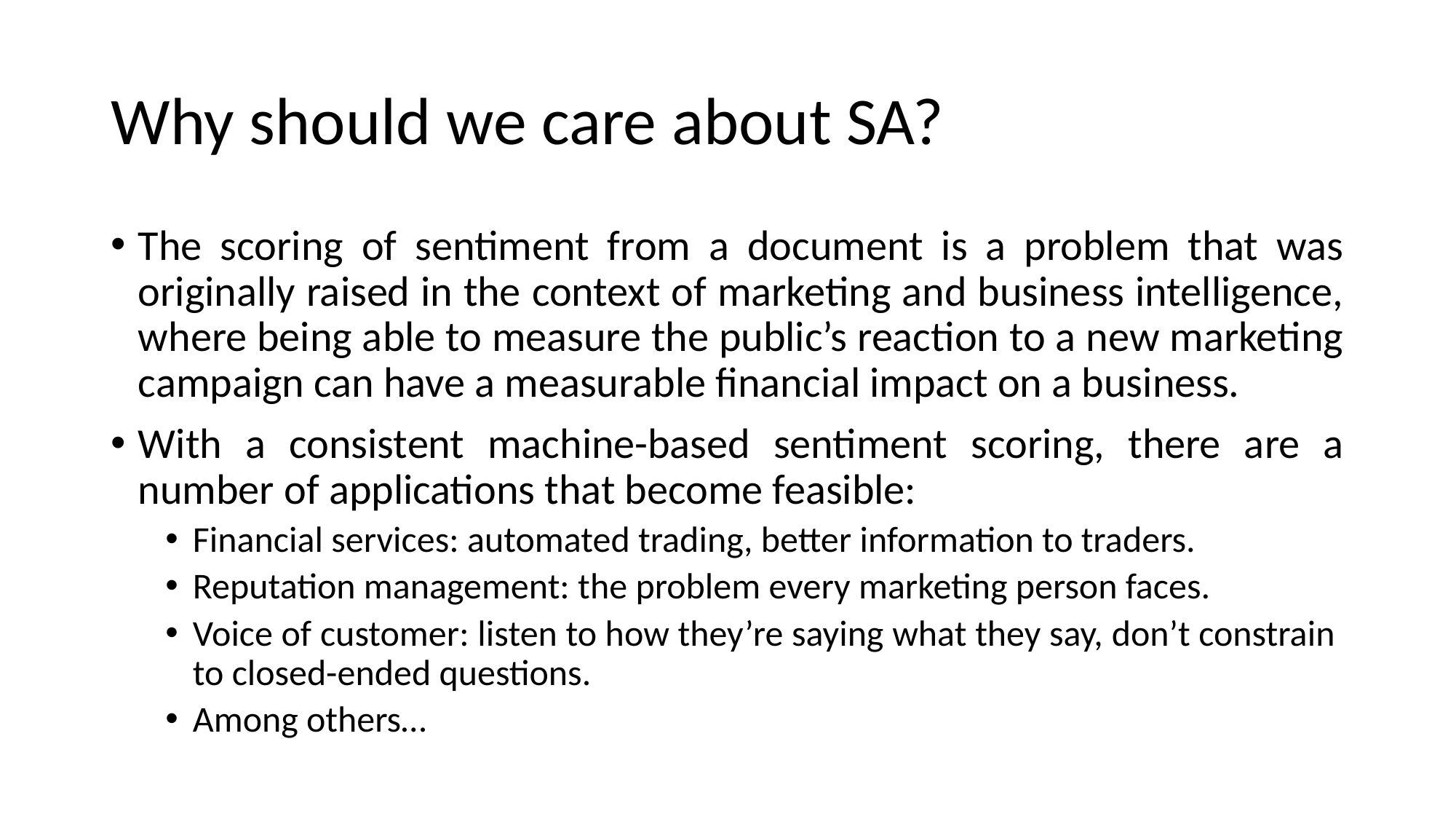

# Why should we care about SA?
The scoring of sentiment from a document is a problem that was originally raised in the context of marketing and business intelligence, where being able to measure the public’s reaction to a new marketing campaign can have a measurable financial impact on a business.
With a consistent machine-based sentiment scoring, there are a number of applications that become feasible:
Financial services: automated trading, better information to traders.
Reputation management: the problem every marketing person faces.
Voice of customer: listen to how they’re saying what they say, don’t constrain  to closed-ended questions.
Among others…